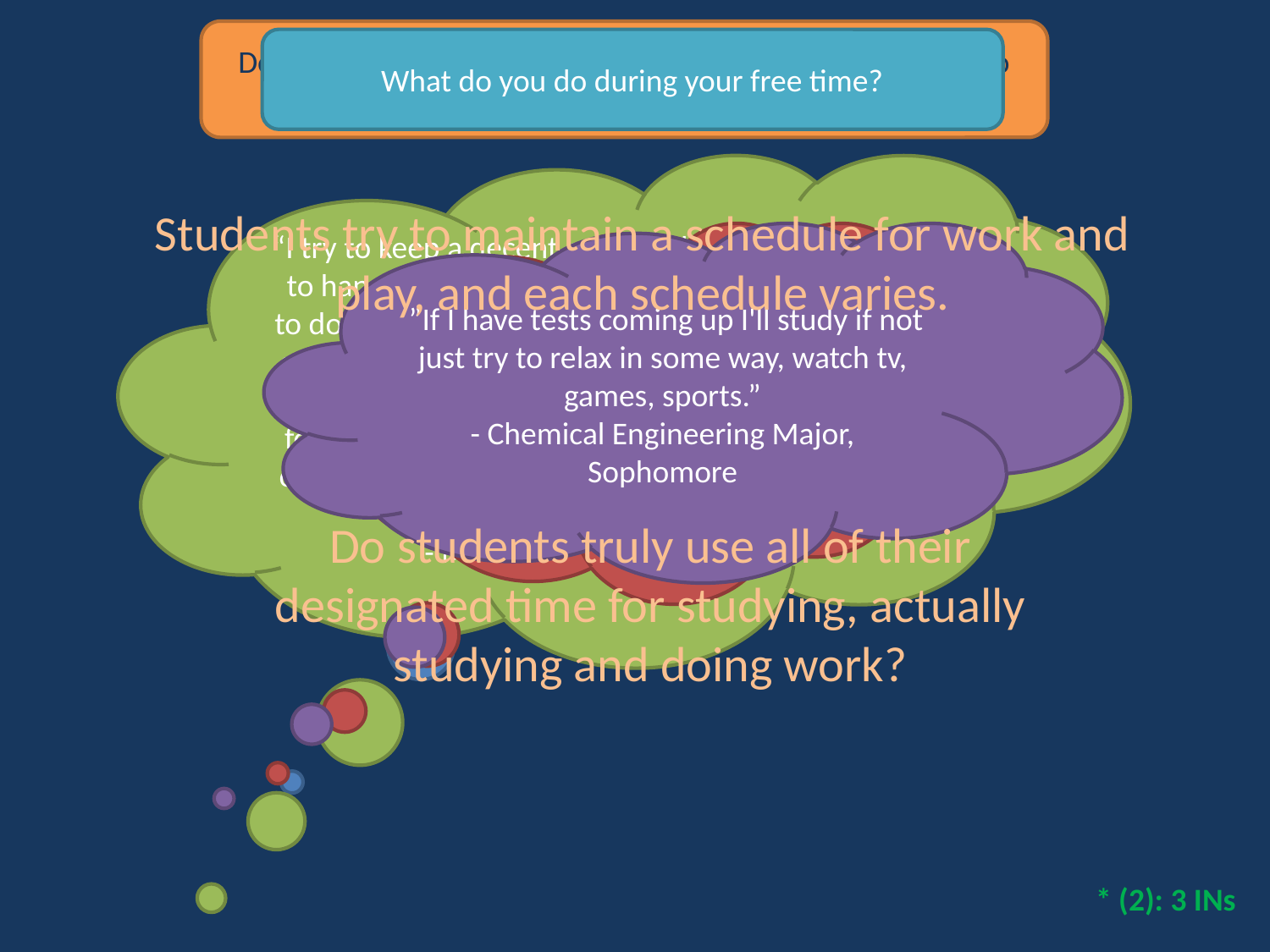

Do you believe you spend more time socializing than you do studying or doing work?
What do you do during your free time?
﻿

﻿
“I try to keep a decent balance, but I usually tend to hang out with people more. Sometimes I try to do so work and study, and then my roommate gets me all distracted by tv or talking. I will have to stay up a lot later because I just can't stay focused during the day for work, and then later on I'm so tired I can't focus. And then I don't get enough sleep and skip a class.”
- Marketing Major, Senior

Students try to maintain a schedule for work and play, and each schedule varies.
﻿

“I socialize a lot, ﻿my mom tells me to shut up a lot. So I talk a lot. I usually try to start things (homework), but just end up giving up because I'm too distracted by everyone around me and everything that's going on.”
- CA, Sophomore

 ”If I have tests coming up I'll study if not just try to relax in some way, watch tv, games, sports.”
- Chemical Engineering Major, Sophomore
“Spent on the internet, socializing, or maybe sleeping.”
- History Ed. Major, Senior
Do students truly use all of their designated time for studying, actually studying and doing work?
* (2): 3 INs